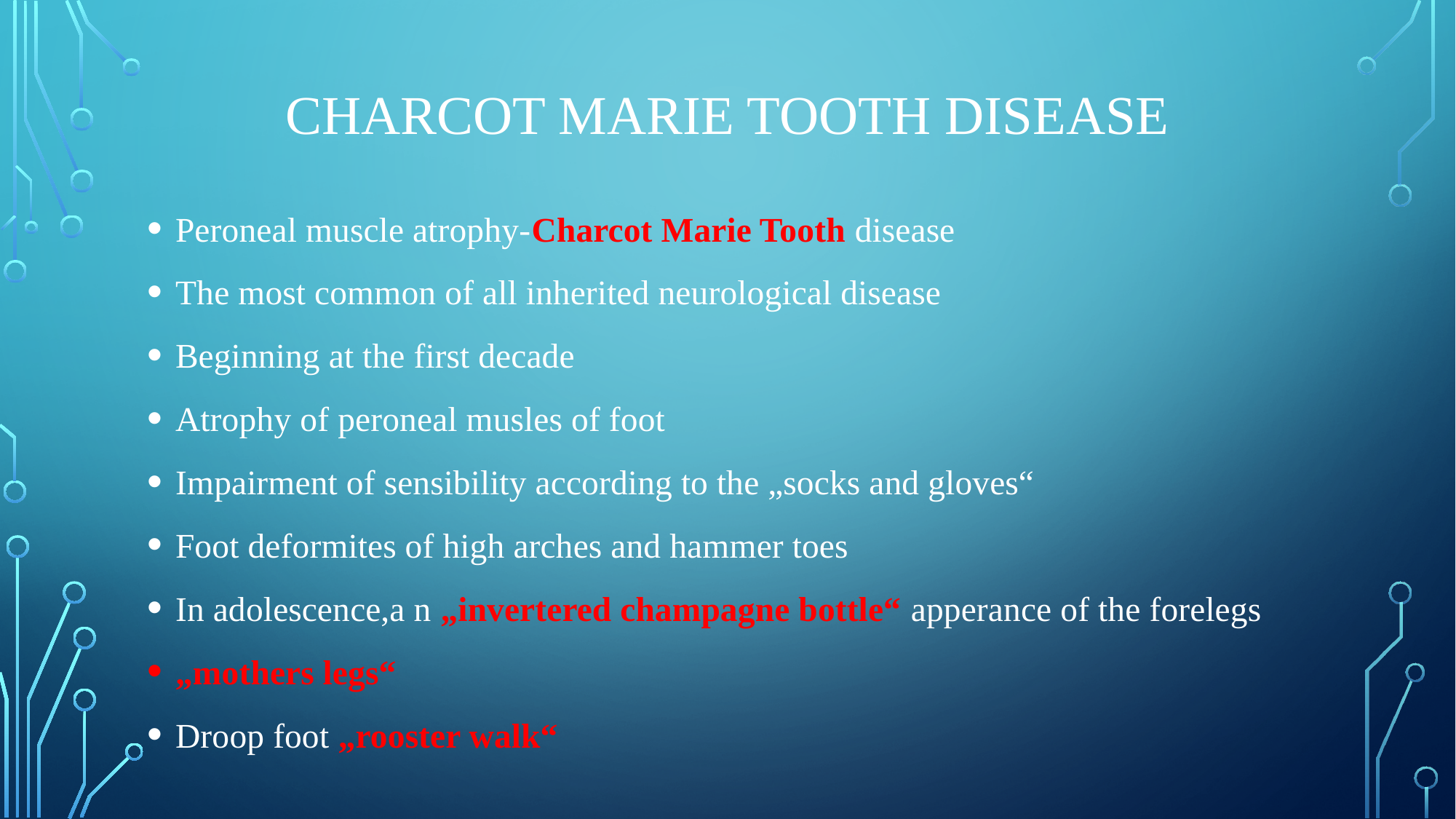

# Charcot marie tooth disease
Peroneal muscle atrophy-Charcot Marie Tooth disease
The most common of all inherited neurological disease
Beginning at the first decade
Atrophy of peroneal musles of foot
Impairment of sensibility according to the „socks and gloves“
Foot deformites of high arches and hammer toes
In adolescence,a n „invertered champagne bottle“ apperance of the forelegs
„mothers legs“
Droop foot „rooster walk“